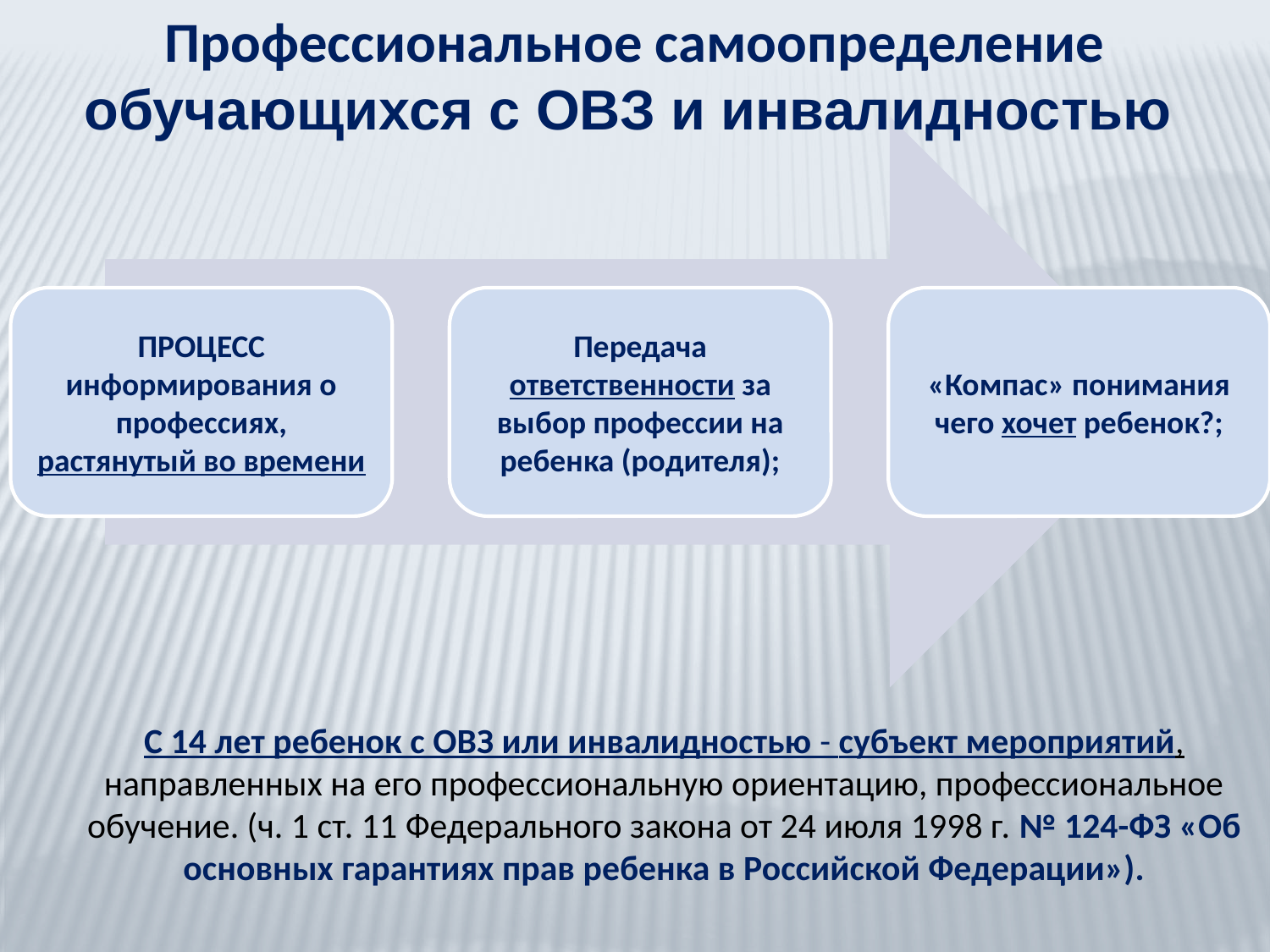

Профессиональное самоопределение обучающихся с ОВЗ и инвалидностью
ПРОЦЕСС информирования о профессиях, растянутый во времени
Передача ответственности за выбор профессии на ребенка (родителя);
«Компас» понимания чего хочет ребенок?;
С 14 лет ребенок с ОВЗ или инвалидностью - субъект мероприятий, направленных на его профессиональную ориентацию, профессиональное обучение. (ч. 1 ст. 11 Федерального закона от 24 июля 1998 г. № 124-ФЗ «Об основных гарантиях прав ребенка в Российской Федерации»).